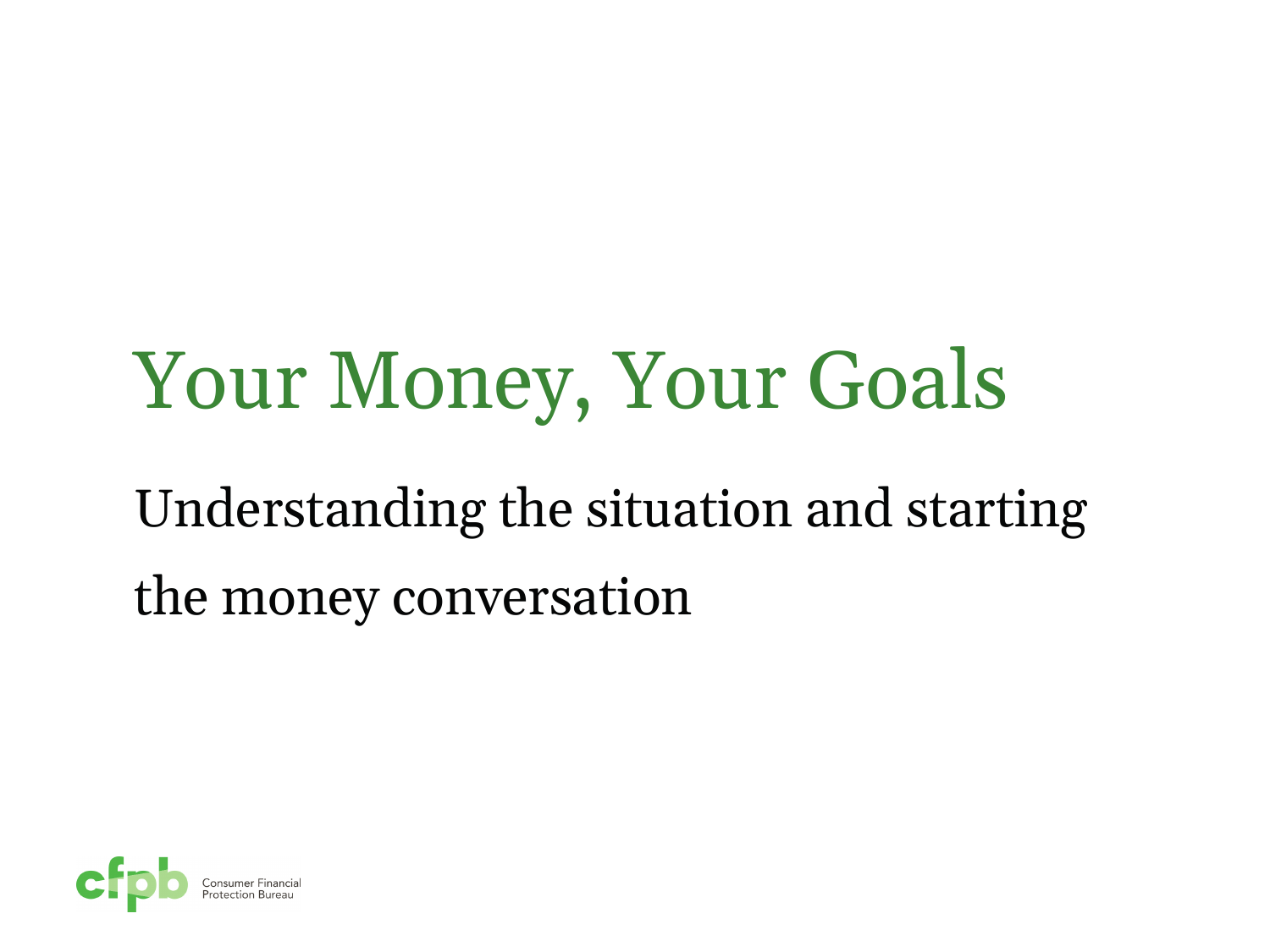

# Your Money, Your Goals
Understanding the situation and starting
the money conversation